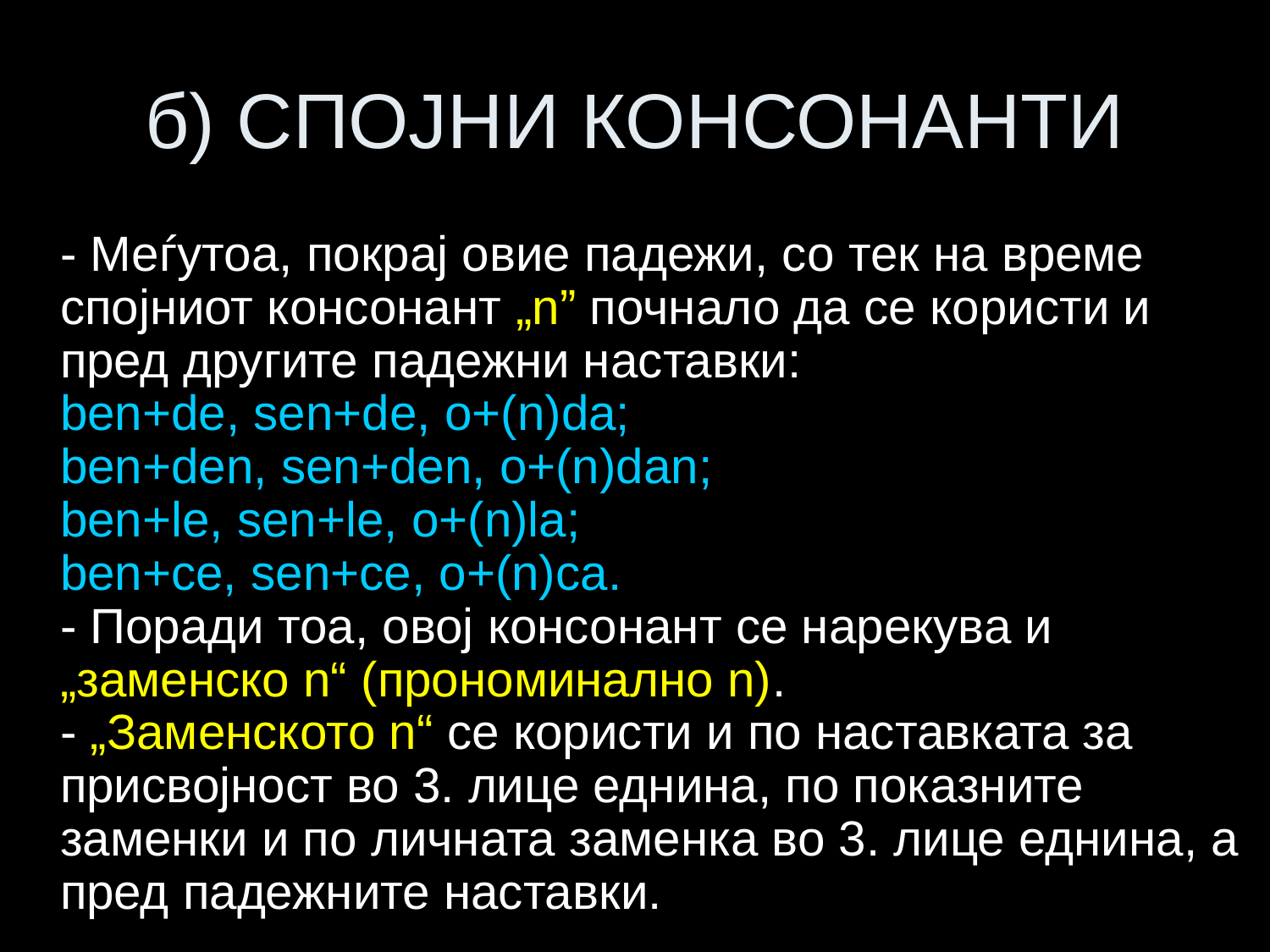

# б) СПОЈНИ КОНСОНАНТИ
	- Меѓутоа, покрај овие падежи, со тек на време спојниот консонант „n” почнало да се користи и пред другите падежни наставки:
ben+de, sen+de, o+(n)da;
ben+den, sen+den, o+(n)dan;
ben+le, sen+le, o+(n)la;
ben+ce, sen+ce, o+(n)ca.
- Поради тоа, овој консонант се нарекува и „заменско n“ (прономинално n).
- „Заменското n“ се користи и по наставката за присвојност во 3. лице еднина, по показните заменки и по личната заменка во 3. лице еднина, а пред падежните наставки.